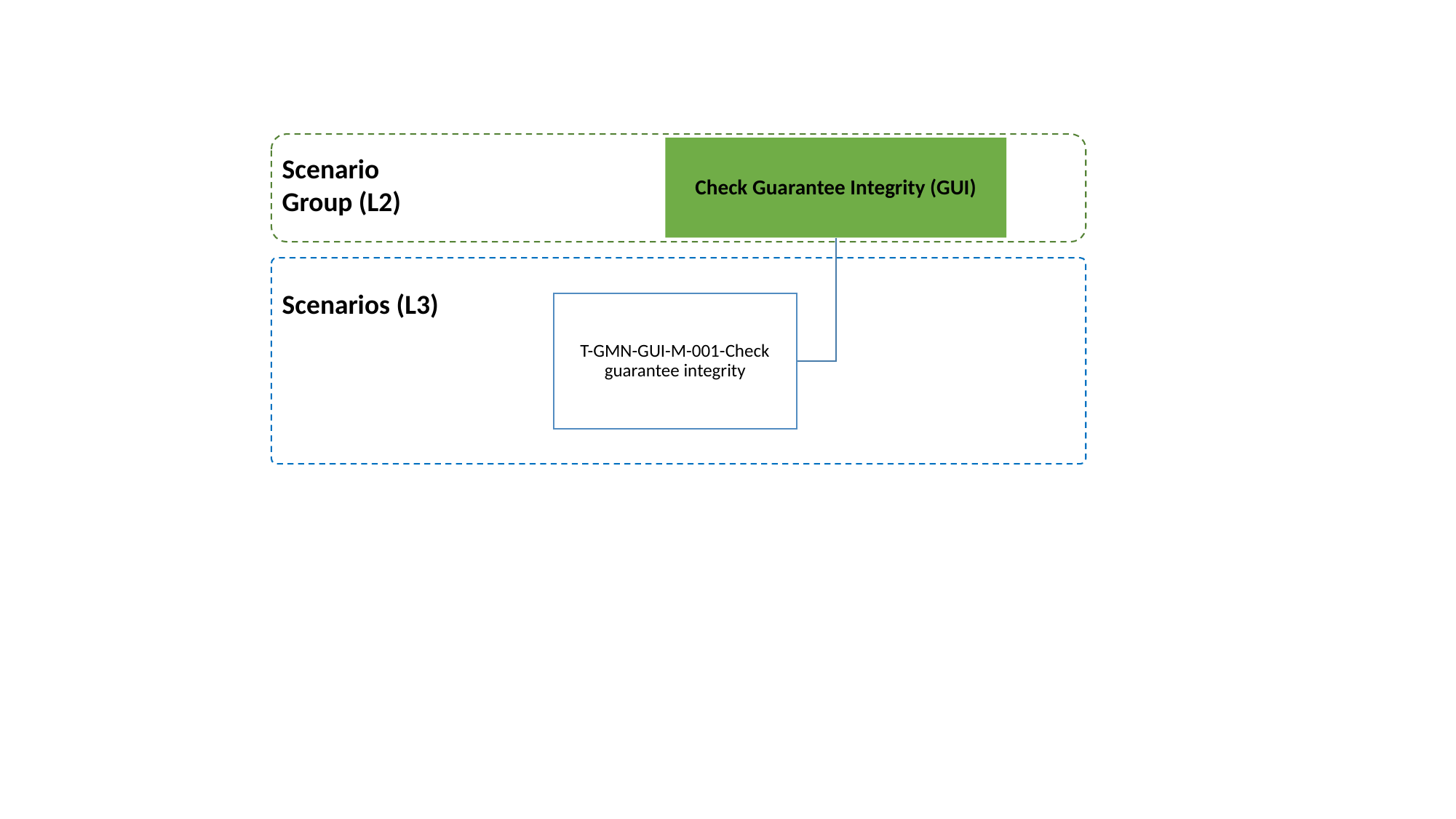

Check Guarantee Integrity (GUI)
T-GMN-GUI-M-001-Check guarantee integrity
Scenario Group (L2)

Scenarios (L3)